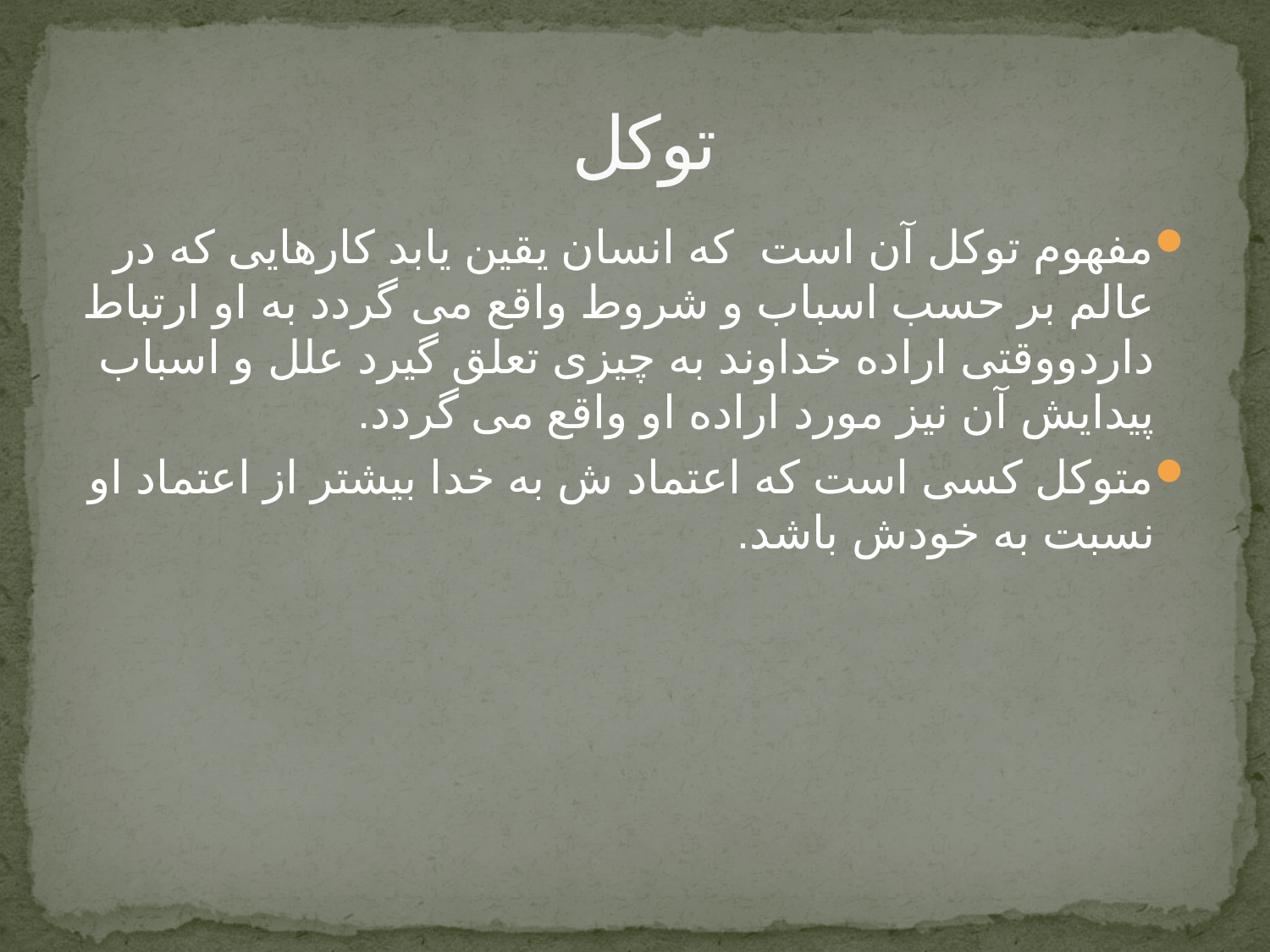

# توکل
مفهوم توکل آن است  که انسان یقین یابد کارهایی که در عالم بر حسب اسباب و شروط واقع می گردد به او ارتباط داردووقتی اراده خداوند به چیزی تعلق گیرد علل و اسباب پیدایش آن نیز مورد اراده او واقع می گردد.
متوکل کسی است که اعتماد ش به خدا بیشتر از اعتماد او نسبت به خودش باشد.